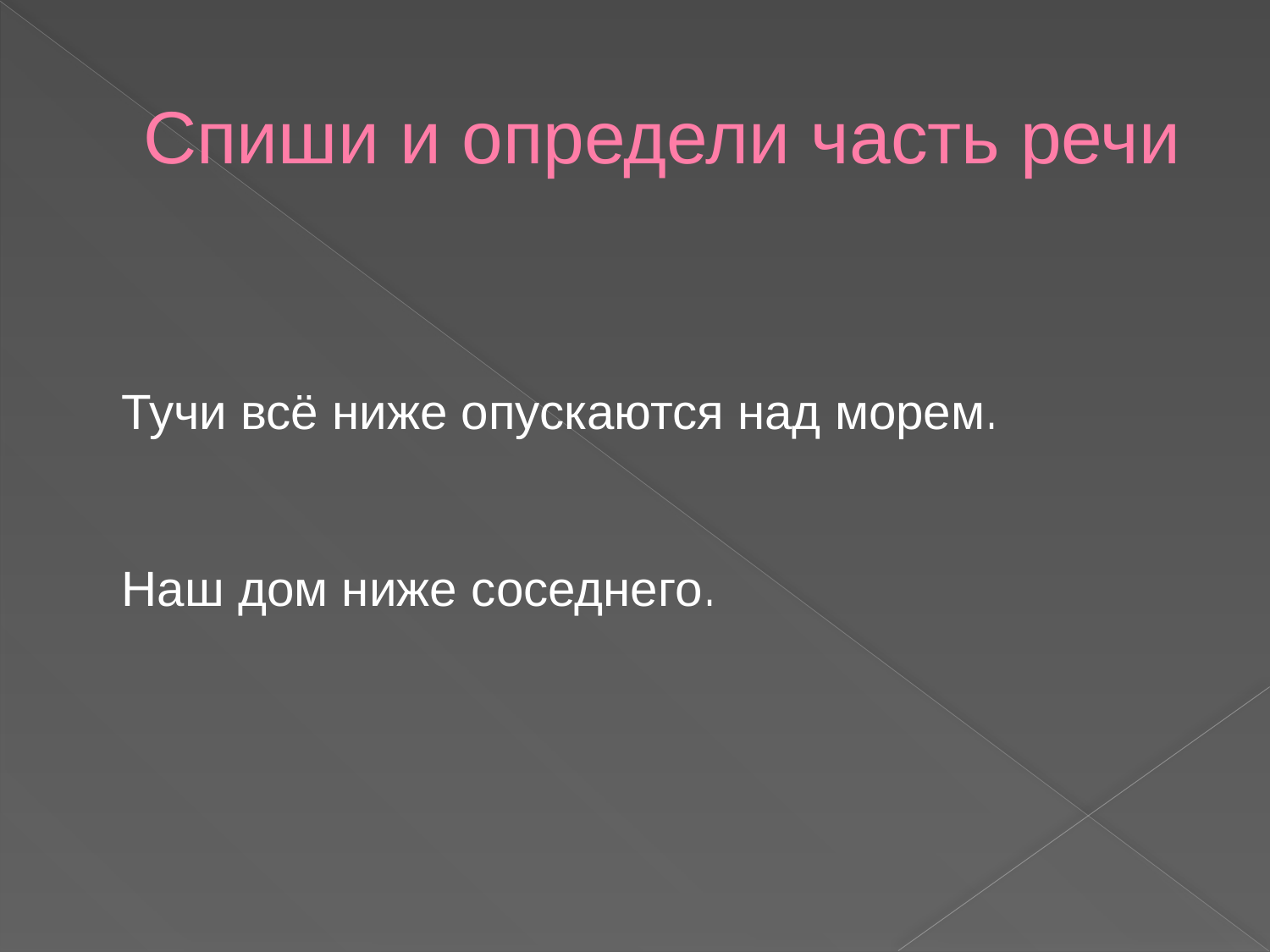

# Спиши и определи часть речи
Тучи всё ниже опускаются над морем.

Наш дом ниже соседнего.